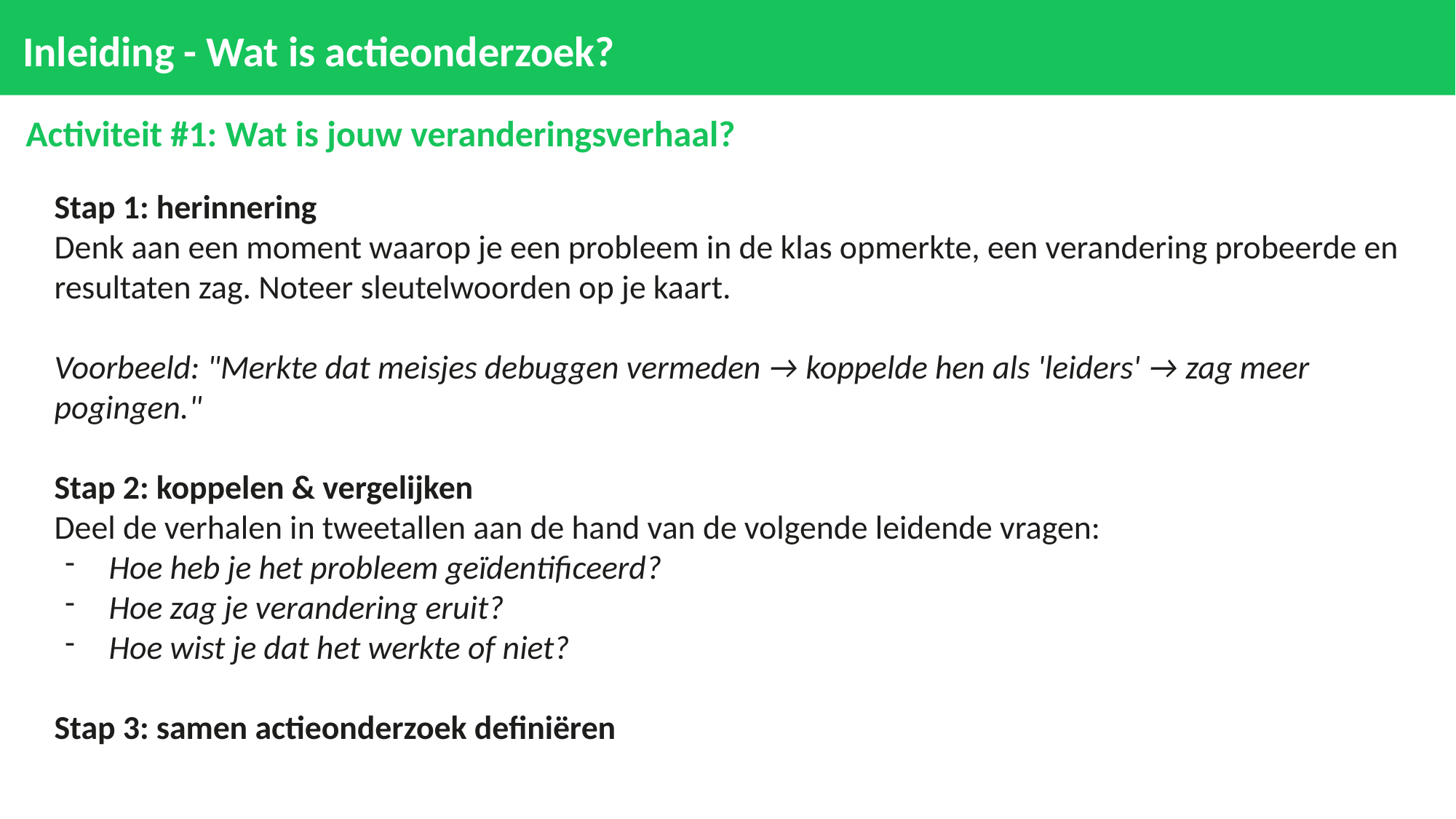

# Inleiding - Wat is actieonderzoek?
Activiteit #1: Wat is jouw veranderingsverhaal?
Stap 1: herinnering
Denk aan een moment waarop je een probleem in de klas opmerkte, een verandering probeerde en resultaten zag. Noteer sleutelwoorden op je kaart.

Voorbeeld: "Merkte dat meisjes debuggen vermeden → koppelde hen als 'leiders' → zag meer pogingen."

Stap 2: koppelen & vergelijken
Deel de verhalen in tweetallen aan de hand van de volgende leidende vragen:
Hoe heb je het probleem geïdentificeerd?
Hoe zag je verandering eruit?
Hoe wist je dat het werkte of niet?

Stap 3: samen actieonderzoek definiëren